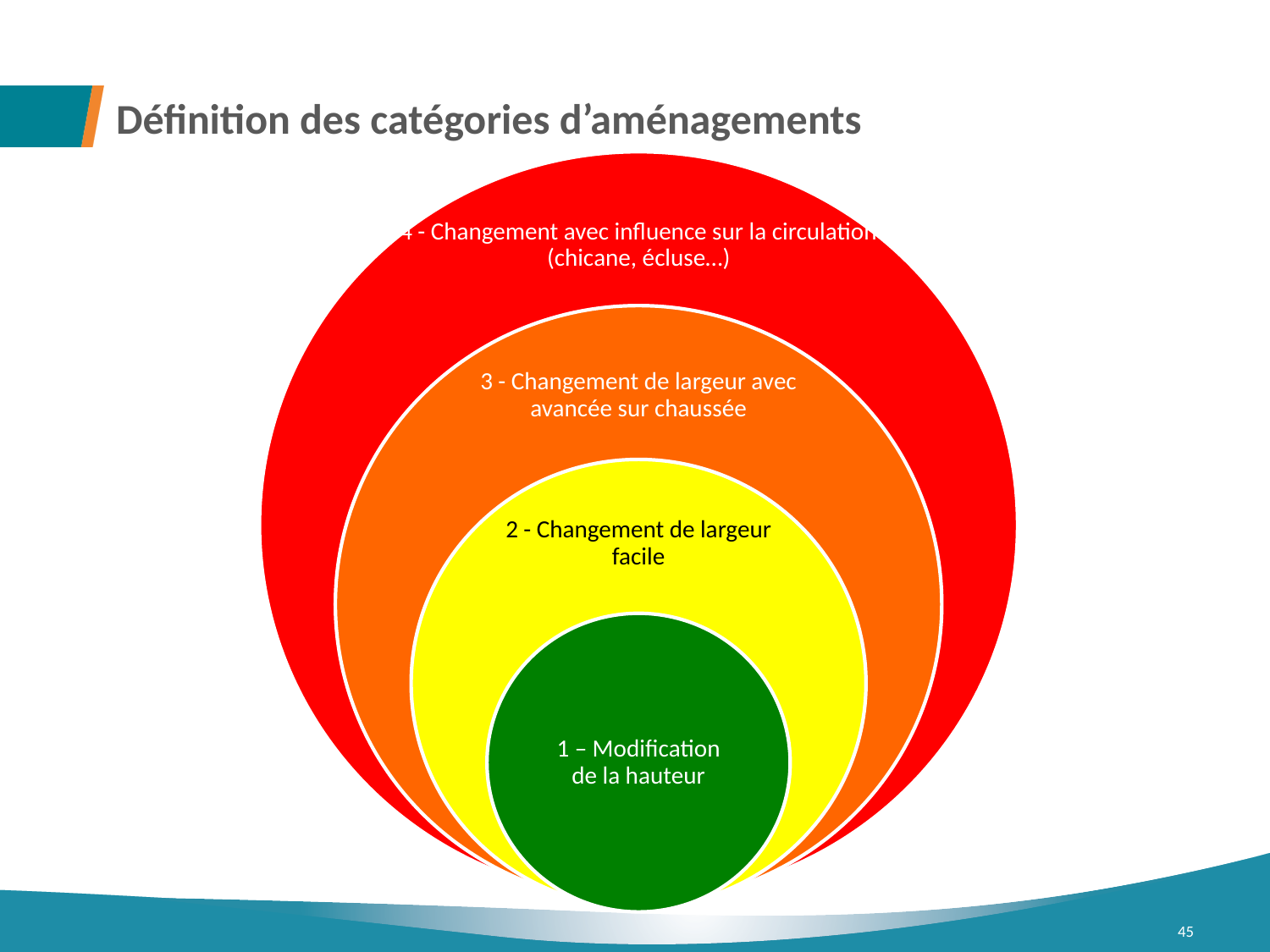

# Définition des catégories d’aménagements
4 - Changement avec influence sur la circulation (chicane, écluse…)
3 - Changement de largeur avec avancée sur chaussée
2 - Changement de largeur facile
1 – Modification de la hauteur
45